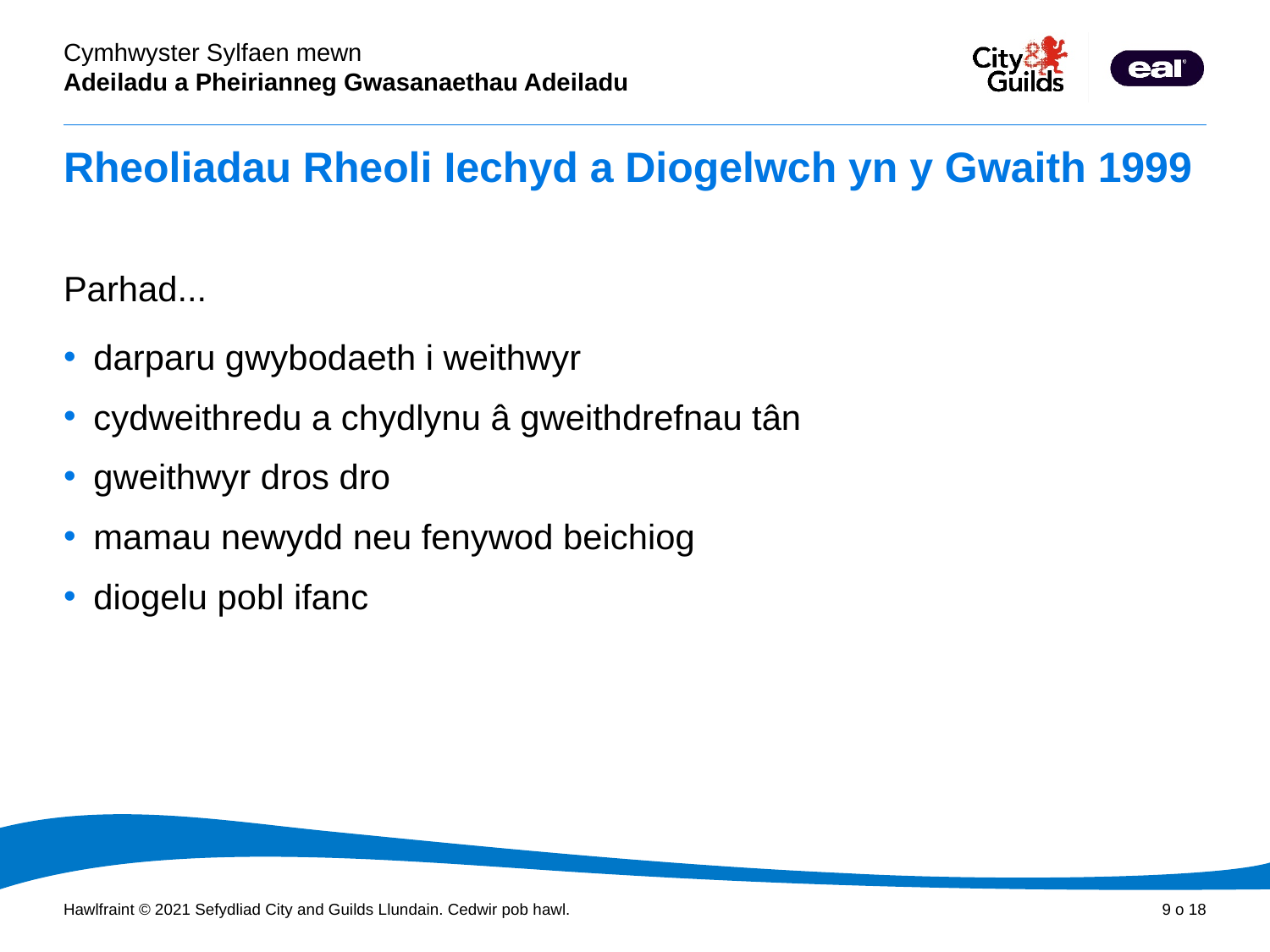

# Rheoliadau Rheoli Iechyd a Diogelwch yn y Gwaith 1999
Parhad...
darparu gwybodaeth i weithwyr
cydweithredu a chydlynu â gweithdrefnau tân
gweithwyr dros dro
mamau newydd neu fenywod beichiog
diogelu pobl ifanc